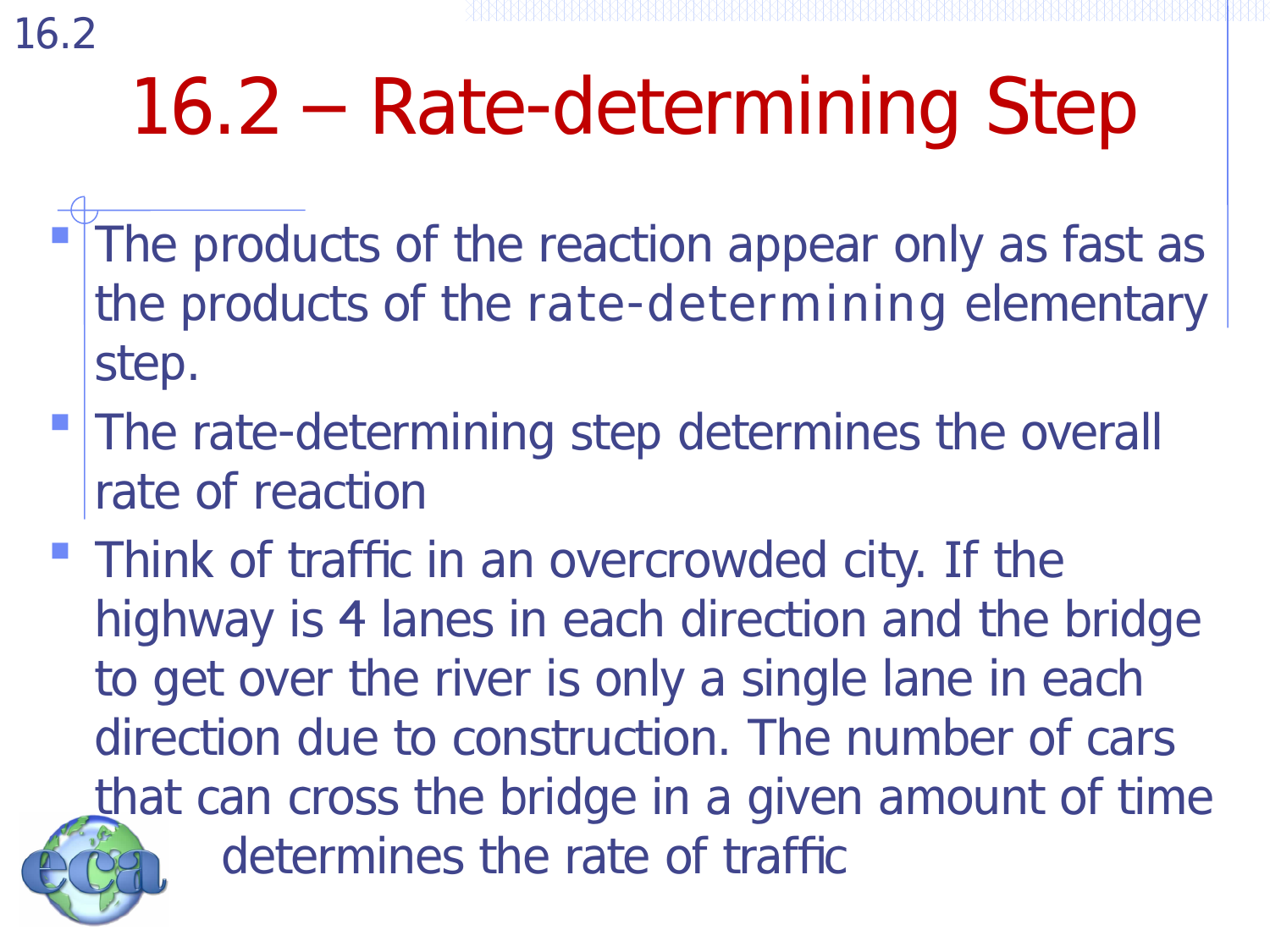

# 16.2 – Rate-determining Step
The products of the reaction appear only as fast as the products of the rate-determining elementary step.
The rate-determining step determines the overall rate of reaction
Think of traffic in an overcrowded city. If the highway is 4 lanes in each direction and the bridge to get over the river is only a single lane in each direction due to construction. The number of cars that can cross the bridge in a given amount of time 	determines the rate of traffic